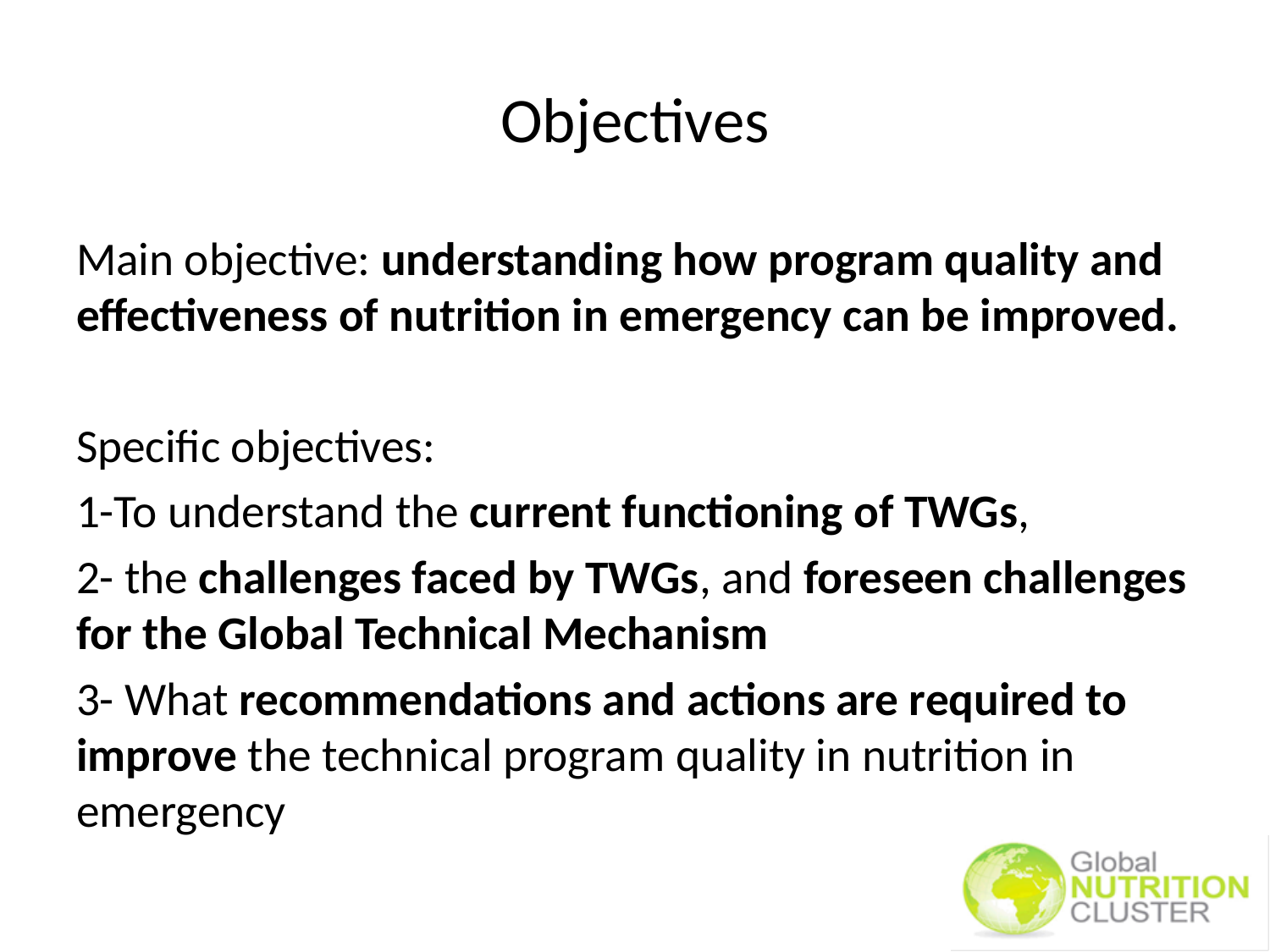

# Objectives
Main objective: understanding how program quality and effectiveness of nutrition in emergency can be improved.

Specific objectives:
1-To understand the current functioning of TWGs,
2- the challenges faced by TWGs, and foreseen challenges for the Global Technical Mechanism
3- What recommendations and actions are required to improve the technical program quality in nutrition in emergency